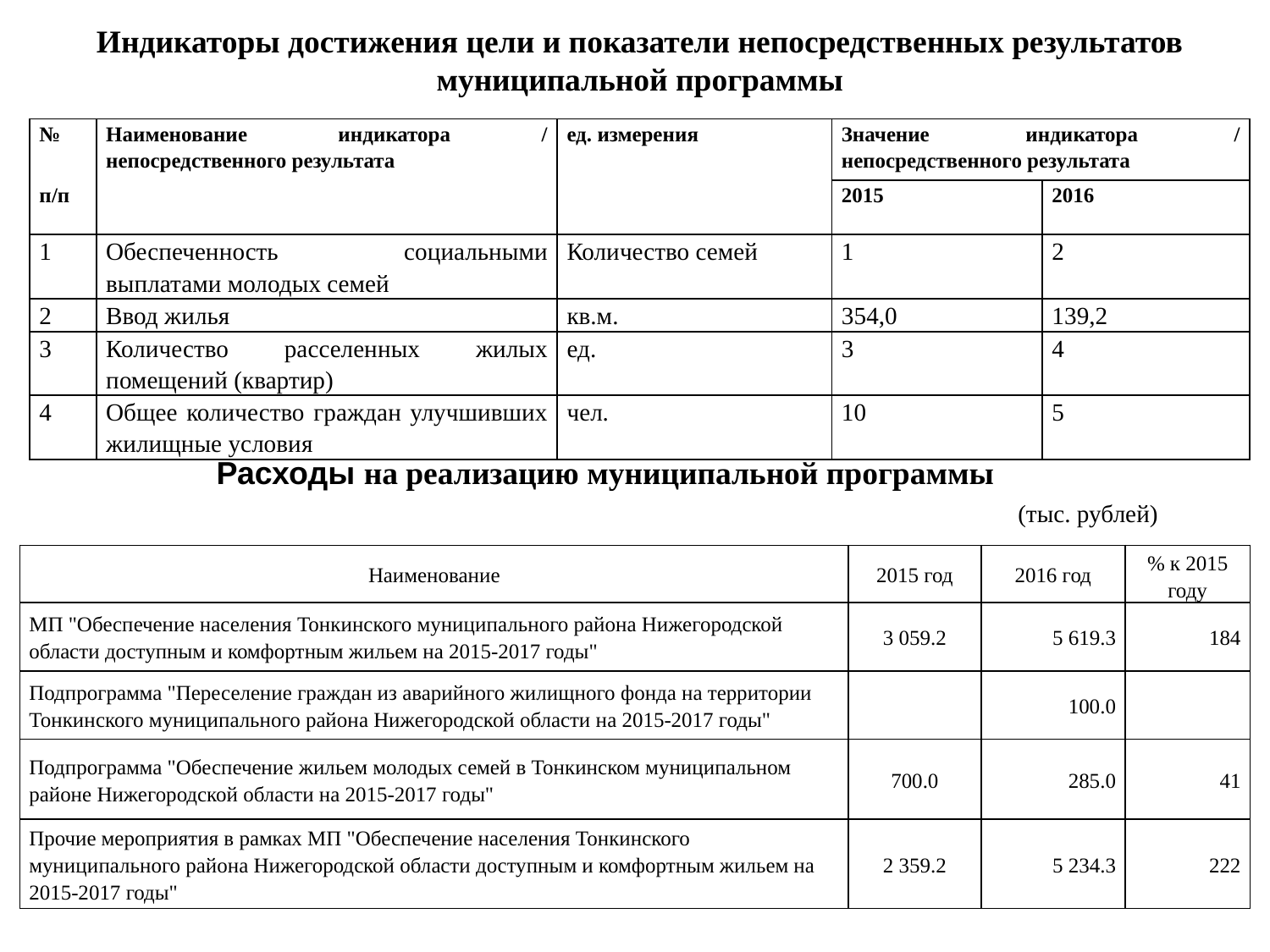

# Индикаторы достижения цели и показатели непосредственных результатов муниципальной программы
| № | Наименование индикатора / непосредственного результата | ед. измерения | Значение индикатора / непосредственного результата |  |
| --- | --- | --- | --- | --- |
| п/п |  |  | 2015 | 2016 |
| 1 | Обеспеченность социальными выплатами молодых семей | Количество семей | 1 | 2 |
| 2 | Ввод жилья | кв.м. | 354,0 | 139,2 |
| 3 | Количество расселенных жилых помещений (квартир) | ед. | 3 | 4 |
| 4 | Общее количество граждан улучшивших жилищные условия | чел. | 10 | 5 |
Расходы на реализацию муниципальной программы
                                                                                                                    (тыс. рублей)

| Наименование | 2015 год | 2016 год | % к 2015 году |
| --- | --- | --- | --- |
| МП "Обеспечение населения Тонкинского муниципального района Нижегородской области доступным и комфортным жильем на 2015-2017 годы" | 3 059.2 | 5 619.3 | 184 |
| Подпрограмма "Переселение граждан из аварийного жилищного фонда на территории Тонкинского муниципального района Нижегородской области на 2015-2017 годы" |  | 100.0 |  |
| Подпрограмма "Обеспечение жильем молодых семей в Тонкинском муниципальном районе Нижегородской области на 2015-2017 годы" | 700.0 | 285.0 | 41 |
| Прочие мероприятия в рамках МП "Обеспечение населения Тонкинского муниципального района Нижегородской области доступным и комфортным жильем на 2015-2017 годы" | 2 359.2 | 5 234.3 | 222 |